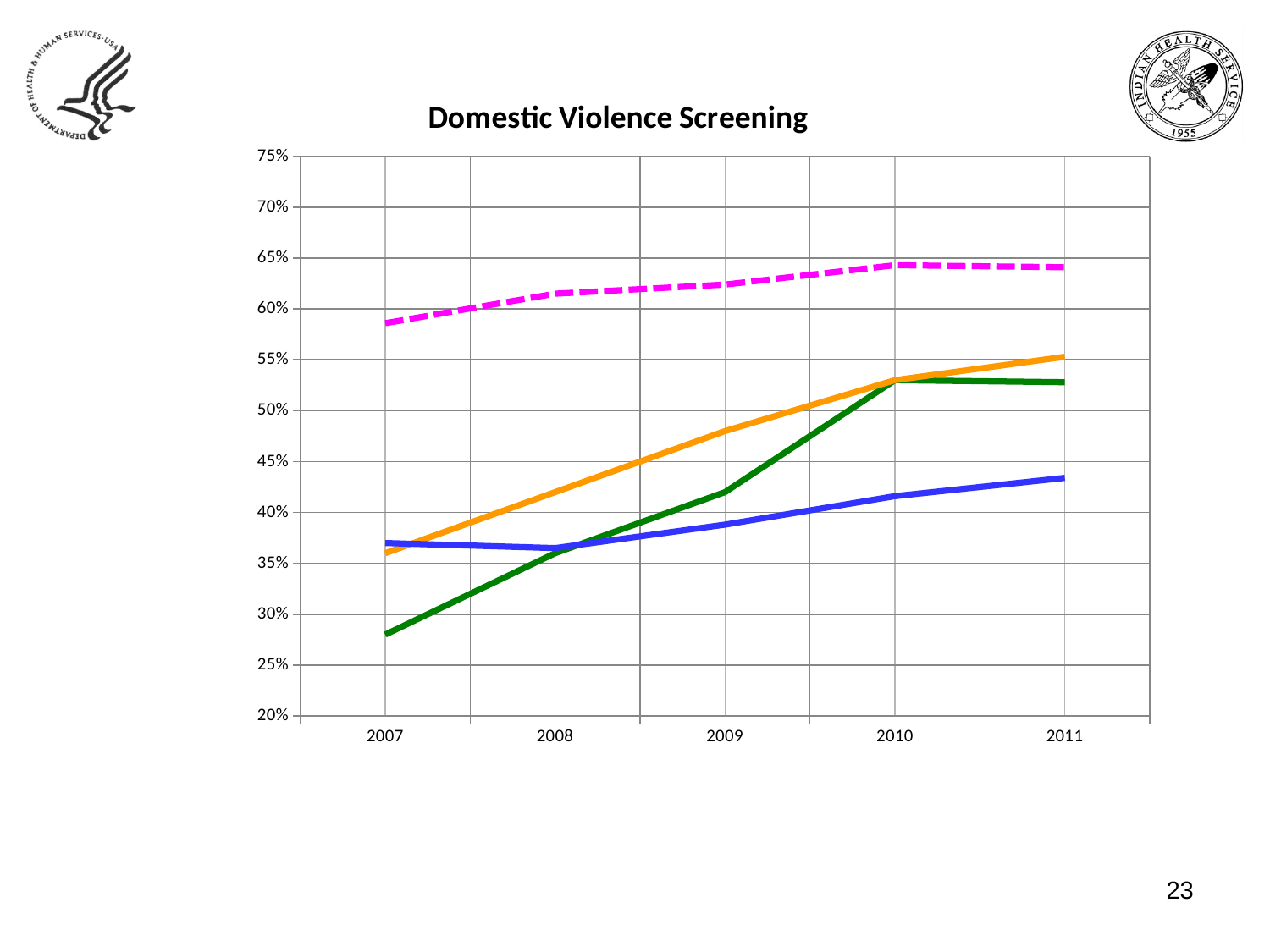

### Chart: Domestic Violence Screening

| Category | National Target | National Average | Service Unit Only | Portland Area Average |
|---|---|---|---|---|
| 2007 | 0.28 | 0.36 | 0.586 | 0.37 |
| 2008 | 0.36 | 0.42 | 0.615 | 0.365 |
| 2009 | 0.42 | 0.48 | 0.624 | 0.388 |
| 2010 | 0.53 | 0.53 | 0.643 | 0.416 |
| 2011 | 0.528 | 0.553 | 0.641 | 0.434 |
23